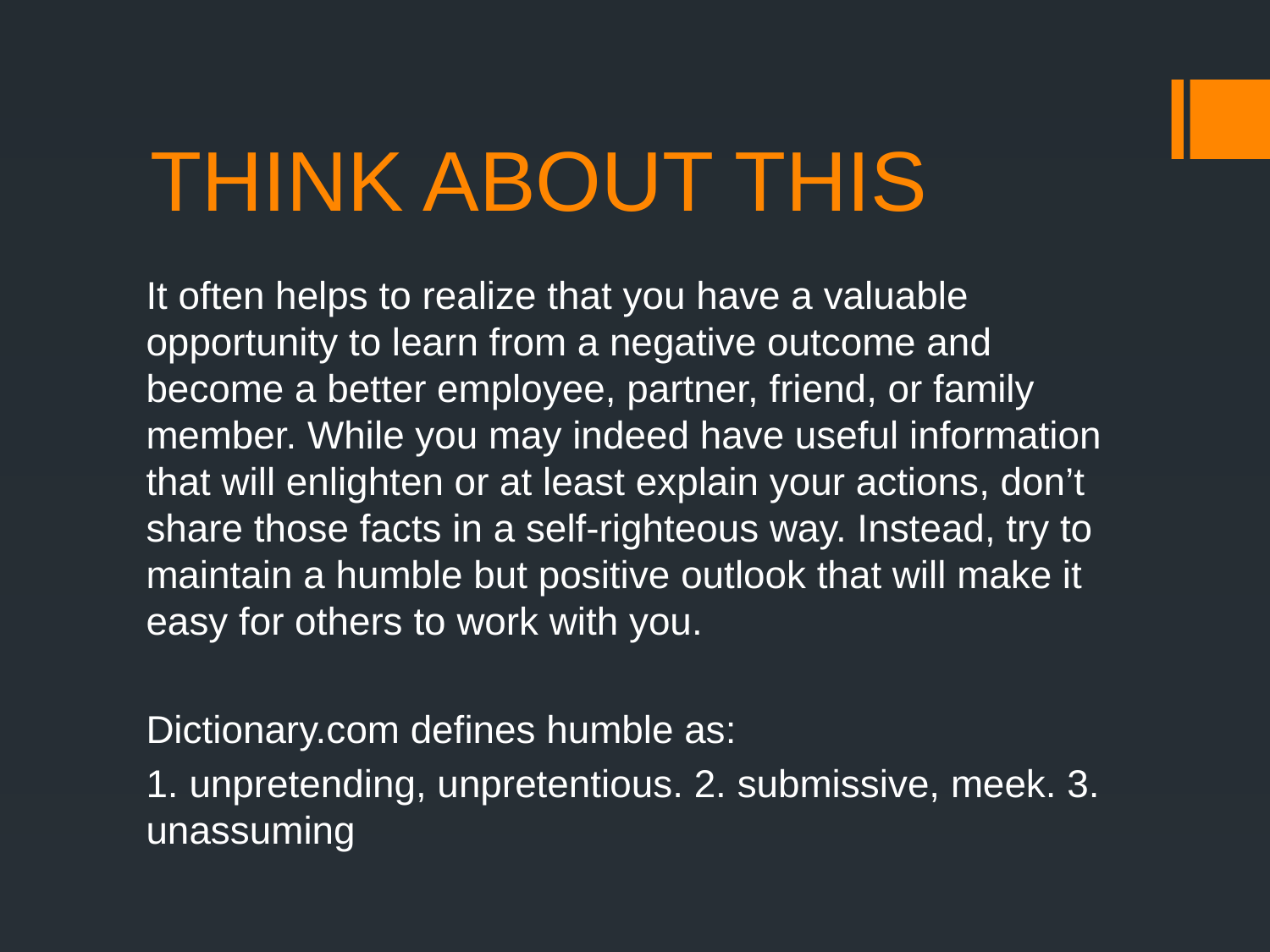

# THINK ABOUT THIS
It often helps to realize that you have a valuable opportunity to learn from a negative outcome and become a better employee, partner, friend, or family member. While you may indeed have useful information that will enlighten or at least explain your actions, don’t share those facts in a self-righteous way. Instead, try to maintain a humble but positive outlook that will make it easy for others to work with you.

Dictionary.com defines humble as:
1. unpretending, unpretentious. 2. submissive, meek. 3. unassuming